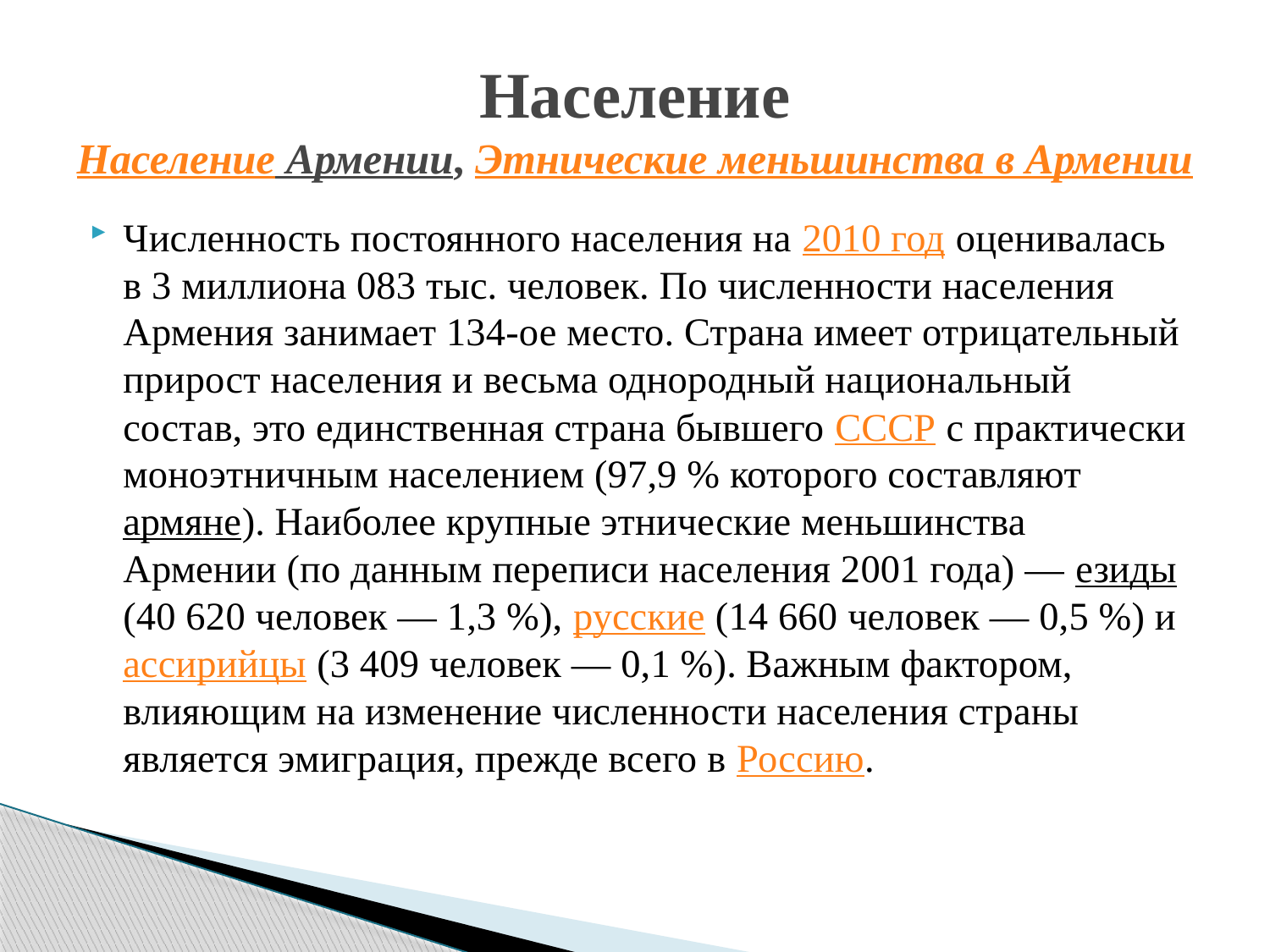

# Население Население Армении, Этнические меньшинства в Армении
Численность постоянного населения на 2010 год оценивалась в 3 миллиона 083 тыс. человек. По численности населения Армения занимает 134-ое место. Страна имеет отрицательный прирост населения и весьма однородный национальный состав, это единственная страна бывшего СССР с практически моноэтничным населением (97,9 % которого составляют армяне). Наиболее крупные этнические меньшинства Армении (по данным переписи населения 2001 года) — езиды (40 620 человек — 1,3 %), русские (14 660 человек — 0,5 %) и ассирийцы (3 409 человек — 0,1 %). Важным фактором, влияющим на изменение численности населения страны является эмиграция, прежде всего в Россию.